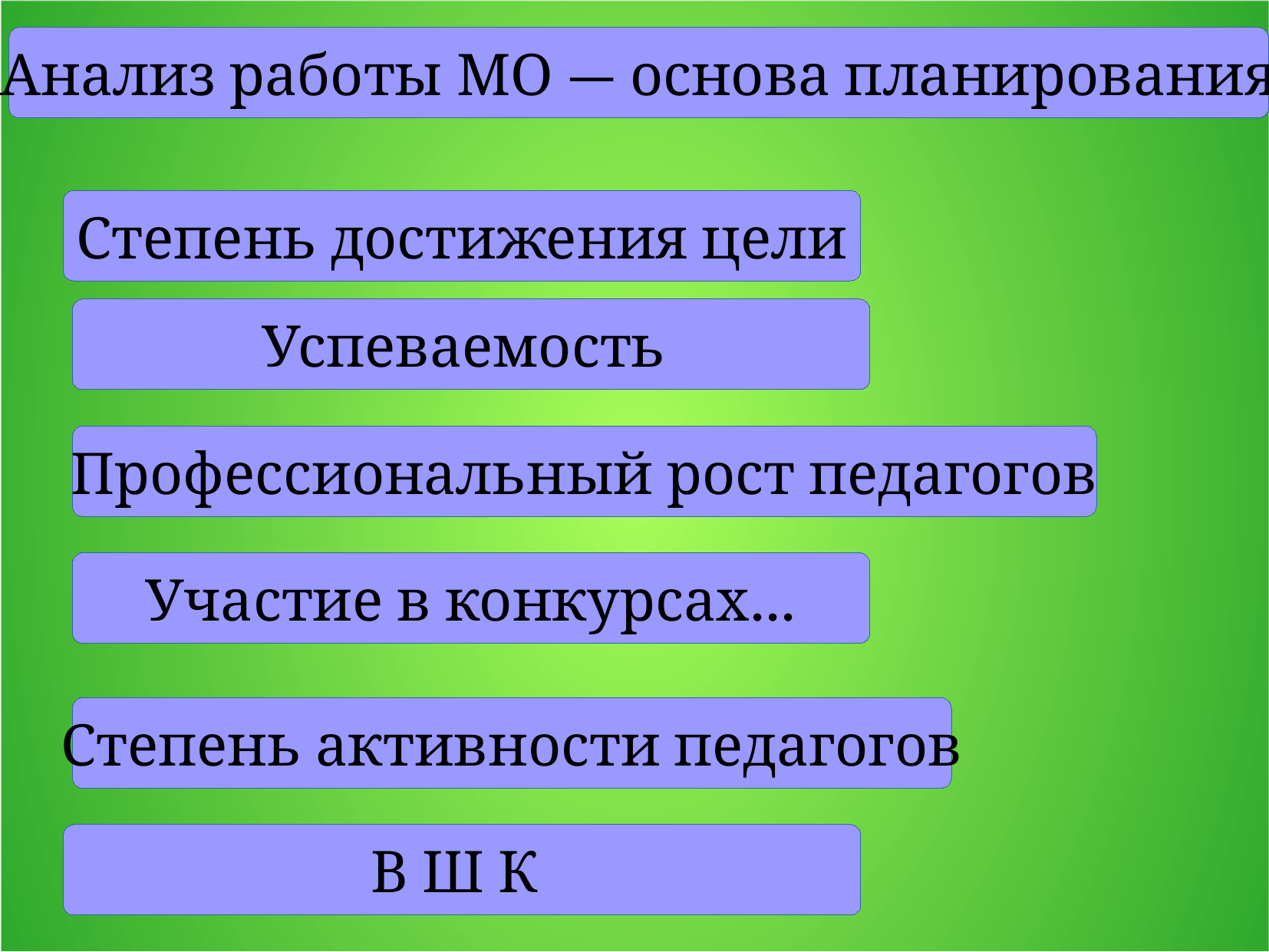

Анализ работы МО — основа планирования
Степень достижения цели
Успеваемость
Профессиональный рост педагогов
Участие в конкурсах...
Степень активности педагогов
В Ш К